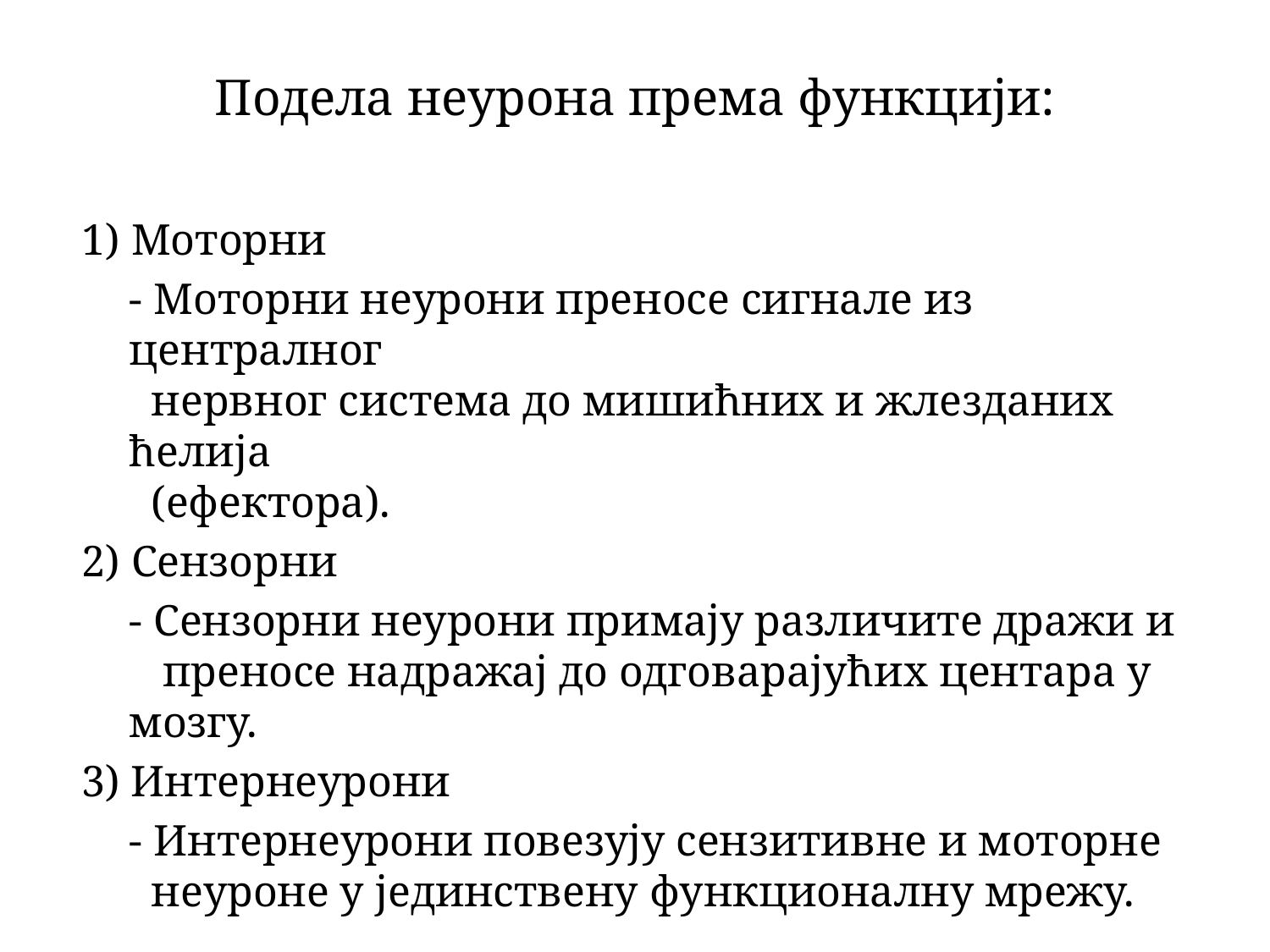

Подела неурона према функцији:
1) Моторни
	- Моторни неурони преносе сигнале из централног
  нервног система до мишићних и жлезданих ћелија
  (ефектора).
2) Сензорни
	- Сензорни неурони примају различите дражи и
   преносе надражај до одговарајућих центара у мозгу.
3) Интернеурони
	- Интернеурони повезују сензитивне и моторне
  неуроне у јединствену функционалну мрежу.